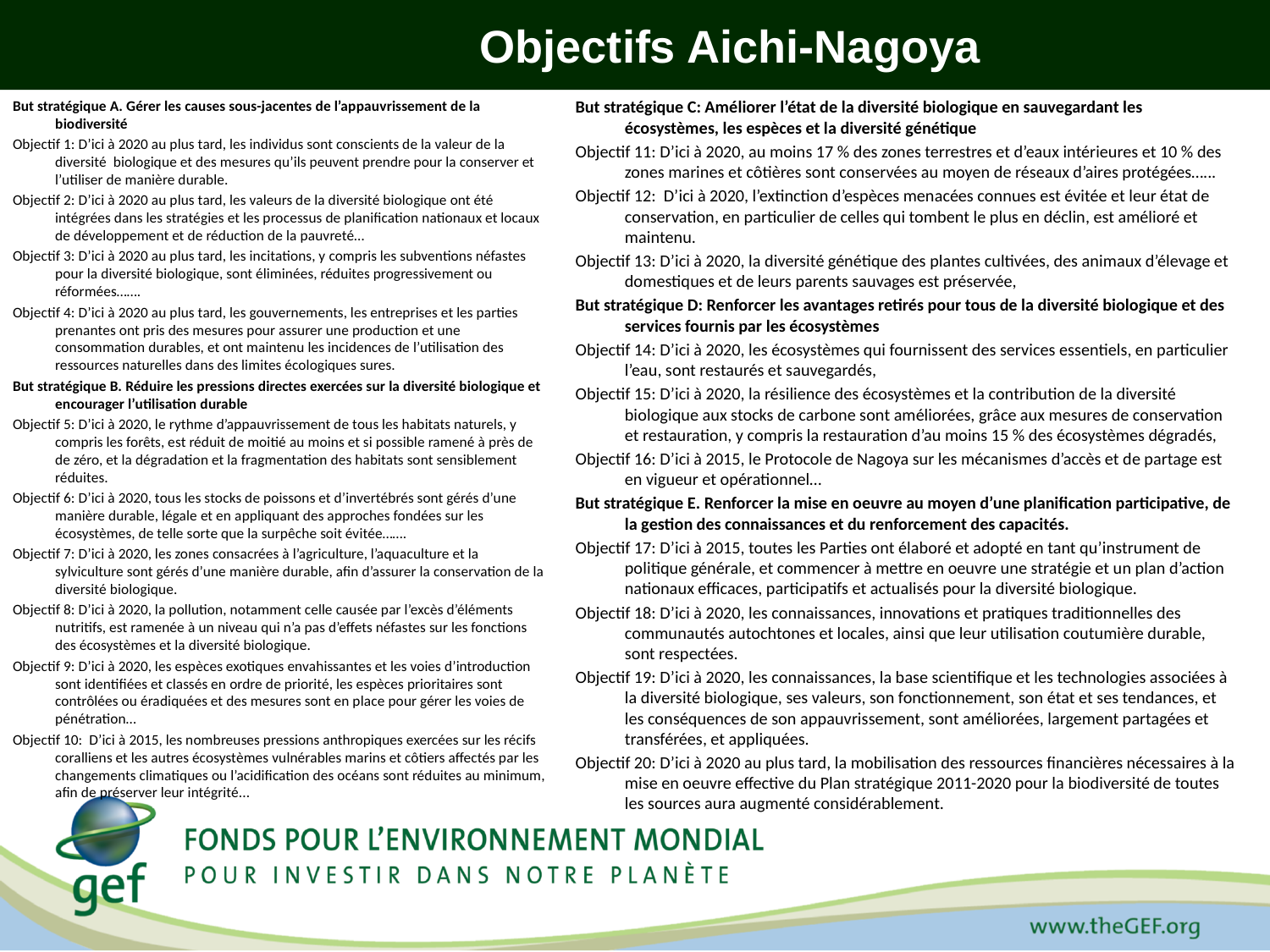

Objectifs Aichi-Nagoya
But stratégique A. Gérer les causes sous-jacentes de l’appauvrissement de la biodiversité
Objectif 1: D’ici à 2020 au plus tard, les individus sont conscients de la valeur de la diversité  biologique et des mesures qu’ils peuvent prendre pour la conserver et l’utiliser de manière durable.
Objectif 2: D’ici à 2020 au plus tard, les valeurs de la diversité biologique ont été intégrées dans les stratégies et les processus de planification nationaux et locaux de développement et de réduction de la pauvreté…
Objectif 3: D’ici à 2020 au plus tard, les incitations, y compris les subventions néfastes pour la diversité biologique, sont éliminées, réduites progressivement ou réformées…….
Objectif 4: D’ici à 2020 au plus tard, les gouvernements, les entreprises et les parties prenantes ont pris des mesures pour assurer une production et une consommation durables, et ont maintenu les incidences de l’utilisation des ressources naturelles dans des limites écologiques sures.
But stratégique B. Réduire les pressions directes exercées sur la diversité biologique et encourager l’utilisation durable
Objectif 5: D’ici à 2020, le rythme d’appauvrissement de tous les habitats naturels, y compris les forêts, est réduit de moitié au moins et si possible ramené à près de de zéro, et la dégradation et la fragmentation des habitats sont sensiblement réduites.
Objectif 6: D’ici à 2020, tous les stocks de poissons et d’invertébrés sont gérés d’une manière durable, légale et en appliquant des approches fondées sur les écosystèmes, de telle sorte que la surpêche soit évitée…….
Objectif 7: D’ici à 2020, les zones consacrées à l’agriculture, l’aquaculture et la sylviculture sont gérés d’une manière durable, afin d’assurer la conservation de la diversité biologique.
Objectif 8: D’ici à 2020, la pollution, notamment celle causée par l’excès d’éléments nutritifs, est ramenée à un niveau qui n’a pas d’effets néfastes sur les fonctions des écosystèmes et la diversité biologique.
Objectif 9: D’ici à 2020, les espèces exotiques envahissantes et les voies d’introduction sont identifiées et classés en ordre de priorité, les espèces prioritaires sont contrôlées ou éradiquées et des mesures sont en place pour gérer les voies de pénétration…
Objectif 10:  D’ici à 2015, les nombreuses pressions anthropiques exercées sur les récifs coralliens et les autres écosystèmes vulnérables marins et côtiers affectés par les changements climatiques ou l’acidification des océans sont réduites au minimum, afin de préserver leur intégrité...

But stratégique C: Améliorer l’état de la diversité biologique en sauvegardant les écosystèmes, les espèces et la diversité génétique
Objectif 11: D’ici à 2020, au moins 17 % des zones terrestres et d’eaux intérieures et 10 % des zones marines et côtières sont conservées au moyen de réseaux d’aires protégées…...
Objectif 12:  D’ici à 2020, l’extinction d’espèces menacées connues est évitée et leur état de conservation, en particulier de celles qui tombent le plus en déclin, est amélioré et maintenu.
Objectif 13: D’ici à 2020, la diversité génétique des plantes cultivées, des animaux d’élevage et domestiques et de leurs parents sauvages est préservée,
But stratégique D: Renforcer les avantages retirés pour tous de la diversité biologique et des services fournis par les écosystèmes
Objectif 14: D’ici à 2020, les écosystèmes qui fournissent des services essentiels, en particulier l’eau, sont restaurés et sauvegardés,
Objectif 15: D’ici à 2020, la résilience des écosystèmes et la contribution de la diversité biologique aux stocks de carbone sont améliorées, grâce aux mesures de conservation et restauration, y compris la restauration d’au moins 15 % des écosystèmes dégradés,
Objectif 16: D’ici à 2015, le Protocole de Nagoya sur les mécanismes d’accès et de partage est en vigueur et opérationnel…
But stratégique E. Renforcer la mise en oeuvre au moyen d’une planification participative, de la gestion des connaissances et du renforcement des capacités.
Objectif 17: D’ici à 2015, toutes les Parties ont élaboré et adopté en tant qu’instrument de politique générale, et commencer à mettre en oeuvre une stratégie et un plan d’action nationaux efficaces, participatifs et actualisés pour la diversité biologique.
Objectif 18: D’ici à 2020, les connaissances, innovations et pratiques traditionnelles des communautés autochtones et locales, ainsi que leur utilisation coutumière durable, sont respectées.
Objectif 19: D’ici à 2020, les connaissances, la base scientifique et les technologies associées à la diversité biologique, ses valeurs, son fonctionnement, son état et ses tendances, et les conséquences de son appauvrissement, sont améliorées, largement partagées et transférées, et appliquées.
Objectif 20: D’ici à 2020 au plus tard, la mobilisation des ressources financières nécessaires à la mise en oeuvre effective du Plan stratégique 2011-2020 pour la biodiversité de toutes les sources aura augmenté considérablement.